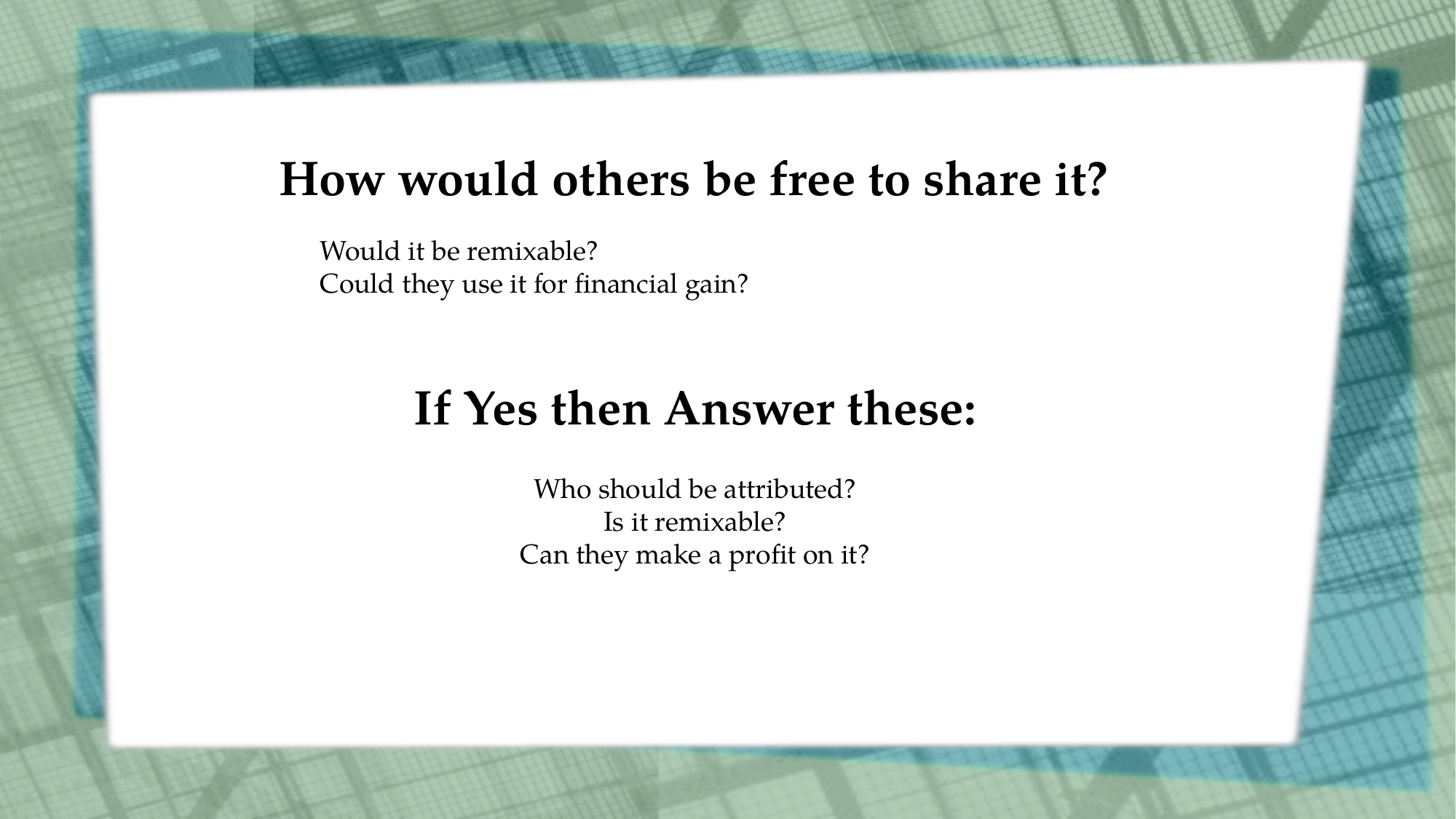

# How would others be free to share it?
If Yes then Answer these:
Would it be remixable?
Could they use it for financial gain?
Who should be attributed?
Is it remixable?
Can they make a profit on it?